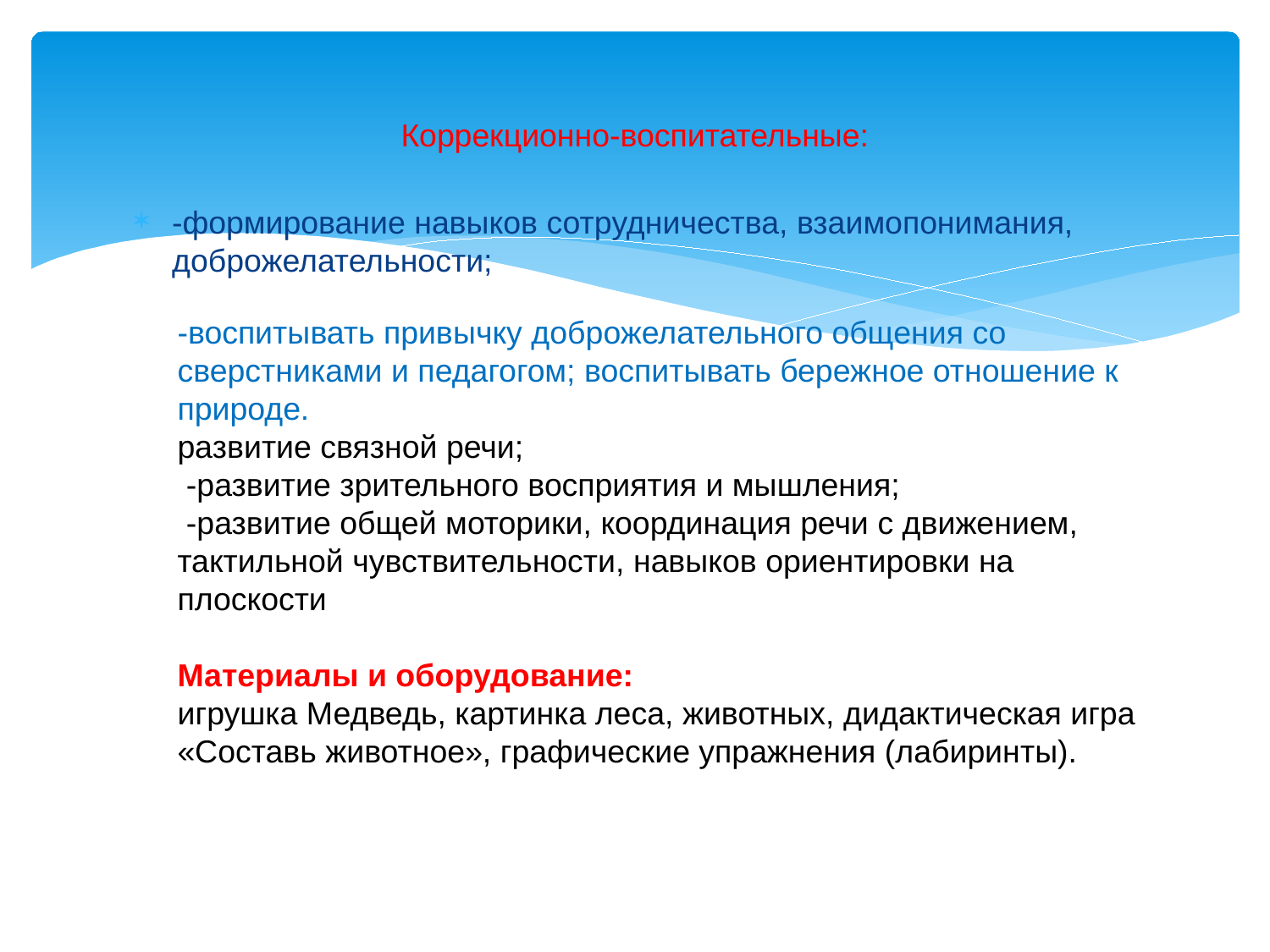

# Коррекционно-воспитательные:
-формирование навыков сотрудничества, взаимопонимания, доброжелательности;

-воспитывать привычку доброжелательного общения со сверстниками и педагогом; воспитывать бережное отношение к природе.
развитие связной речи;
 -развитие зрительного восприятия и мышления;
 -развитие общей моторики, координация речи с движением, тактильной чувствительности, навыков ориентировки на плоскости

Материалы и оборудование:
игрушка Медведь, картинка леса, животных, дидактическая игра «Составь животное», графические упражнения (лабиринты).